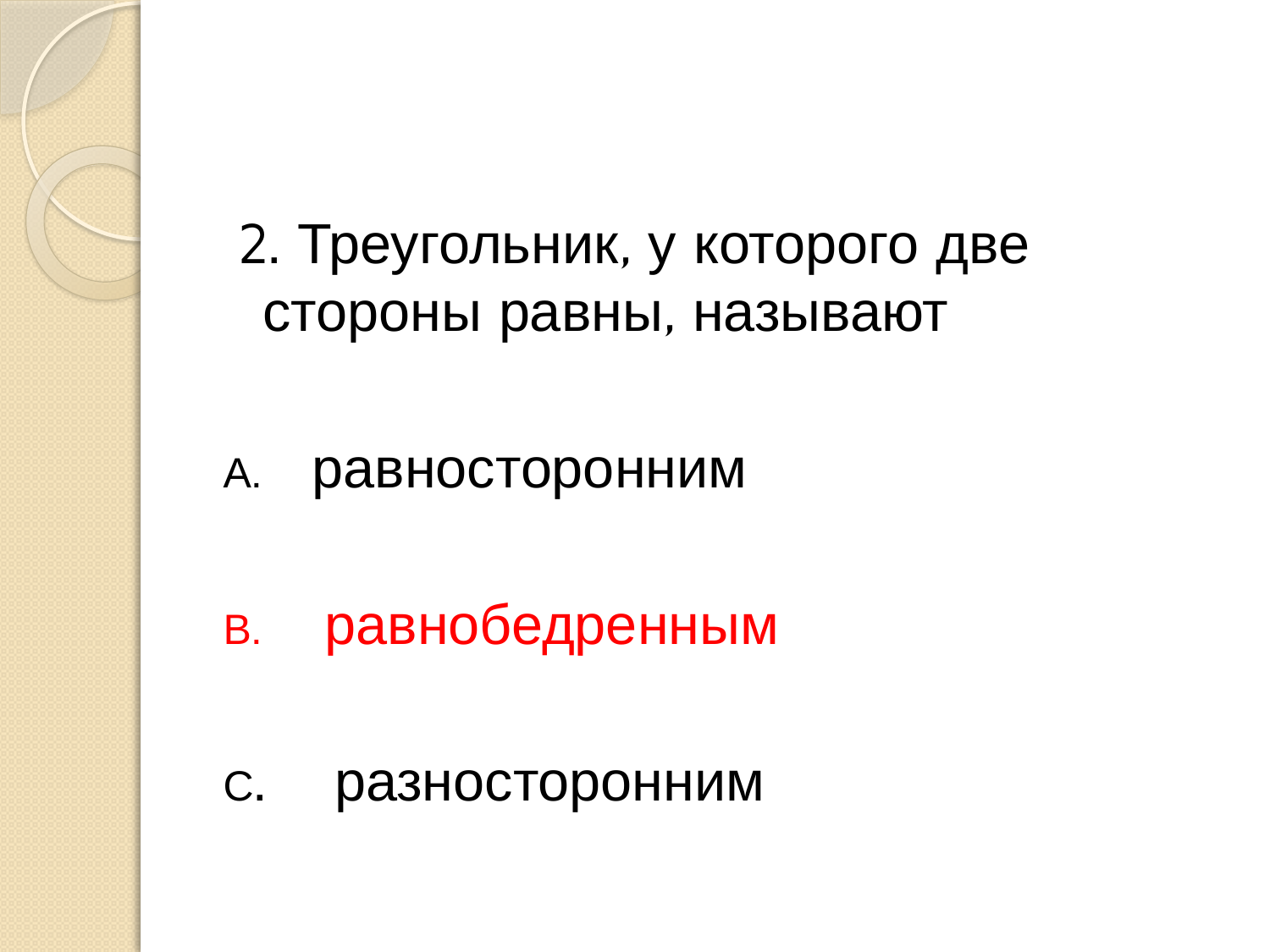

#
 2. Треугольник, у которого две стороны равны, называют

А.   равносторонним

В.     равнобедренным

С.    разносторонним